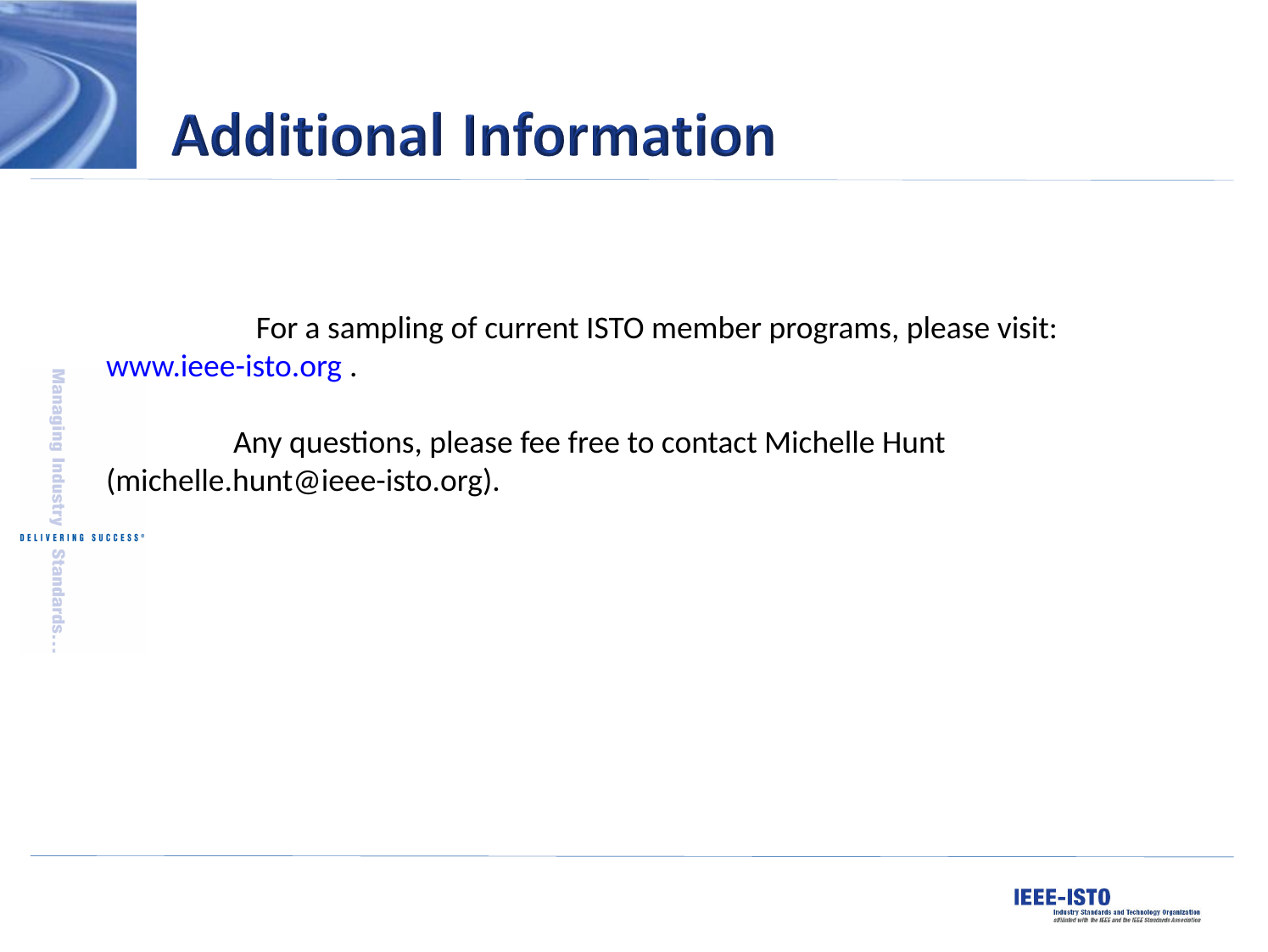

For a sampling of current ISTO member programs, please visit:
www.ieee-isto.org .

     	Any questions, please fee free to contact Michelle Hunt 	(michelle.hunt@ieee-isto.org).